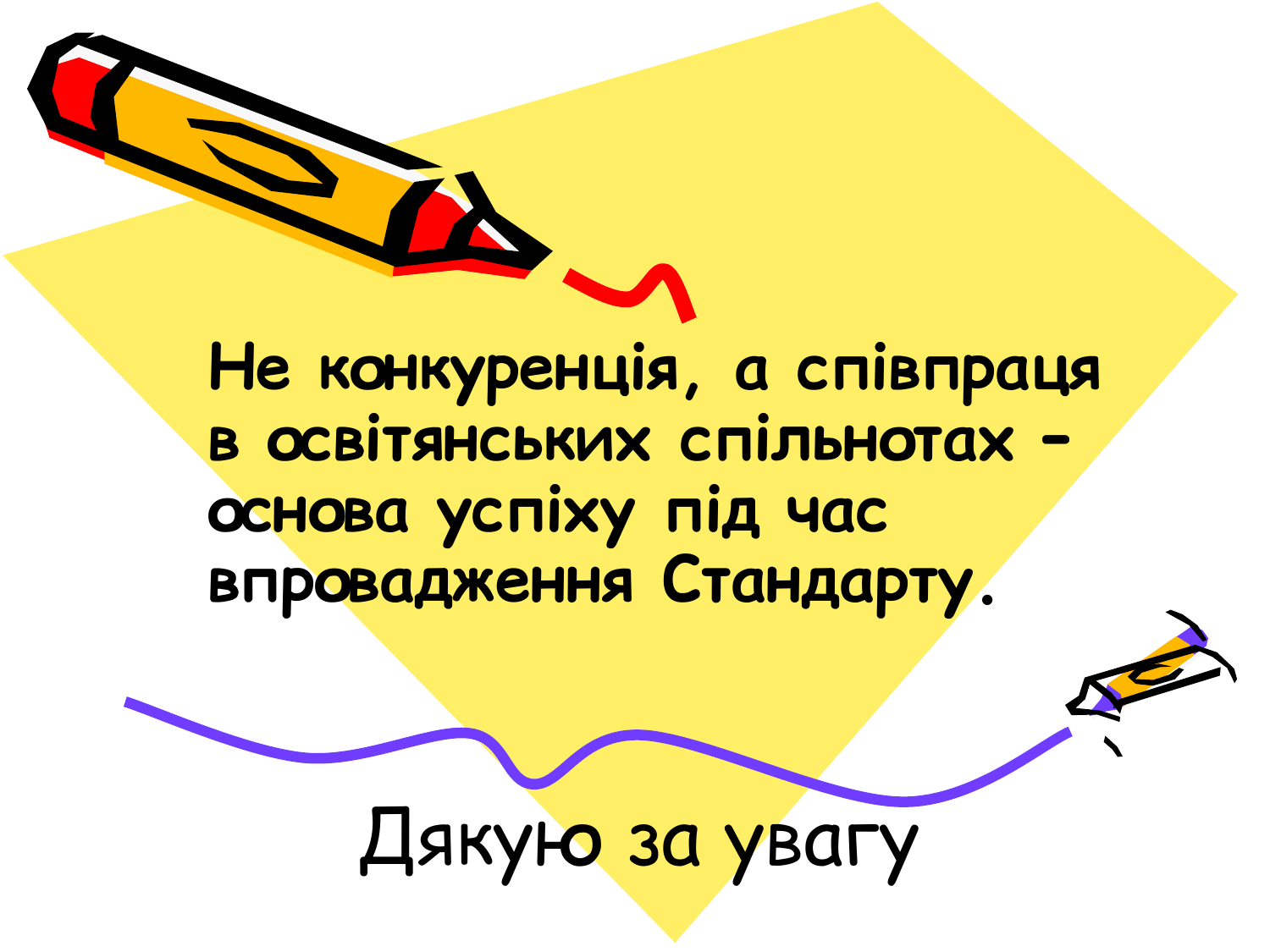

Дякую за увагу

Не конкуренція, а співпраця в освітянських спільнотах – основа успіху під час впровадження Стандарту.